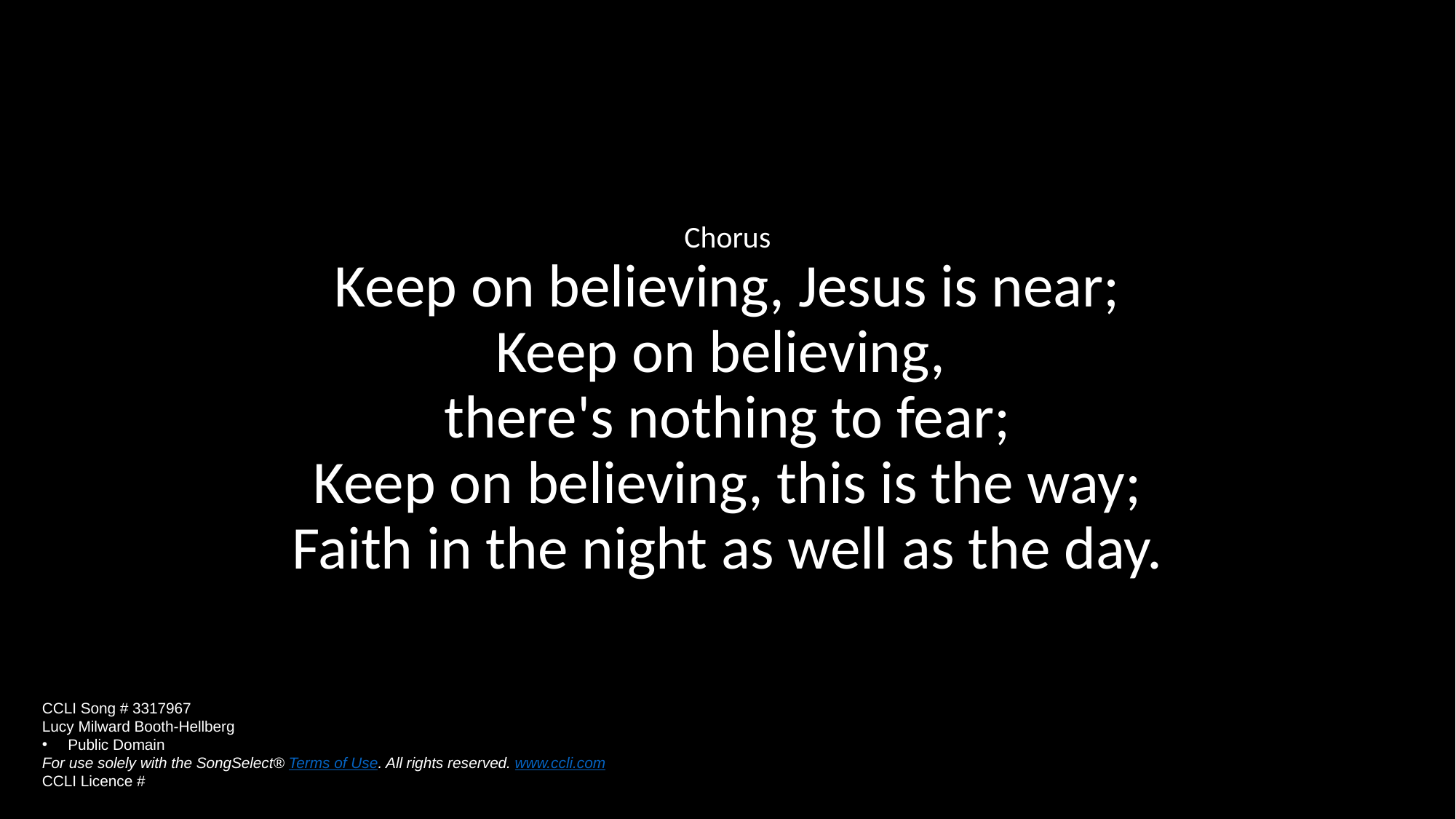

Chorus
Keep on believing, Jesus is near;
Keep on believing,
there's nothing to fear;
Keep on believing, this is the way;
Faith in the night as well as the day.
CCLI Song # 3317967
Lucy Milward Booth-Hellberg
Public Domain
For use solely with the SongSelect® Terms of Use. All rights reserved. www.ccli.com
CCLI Licence #